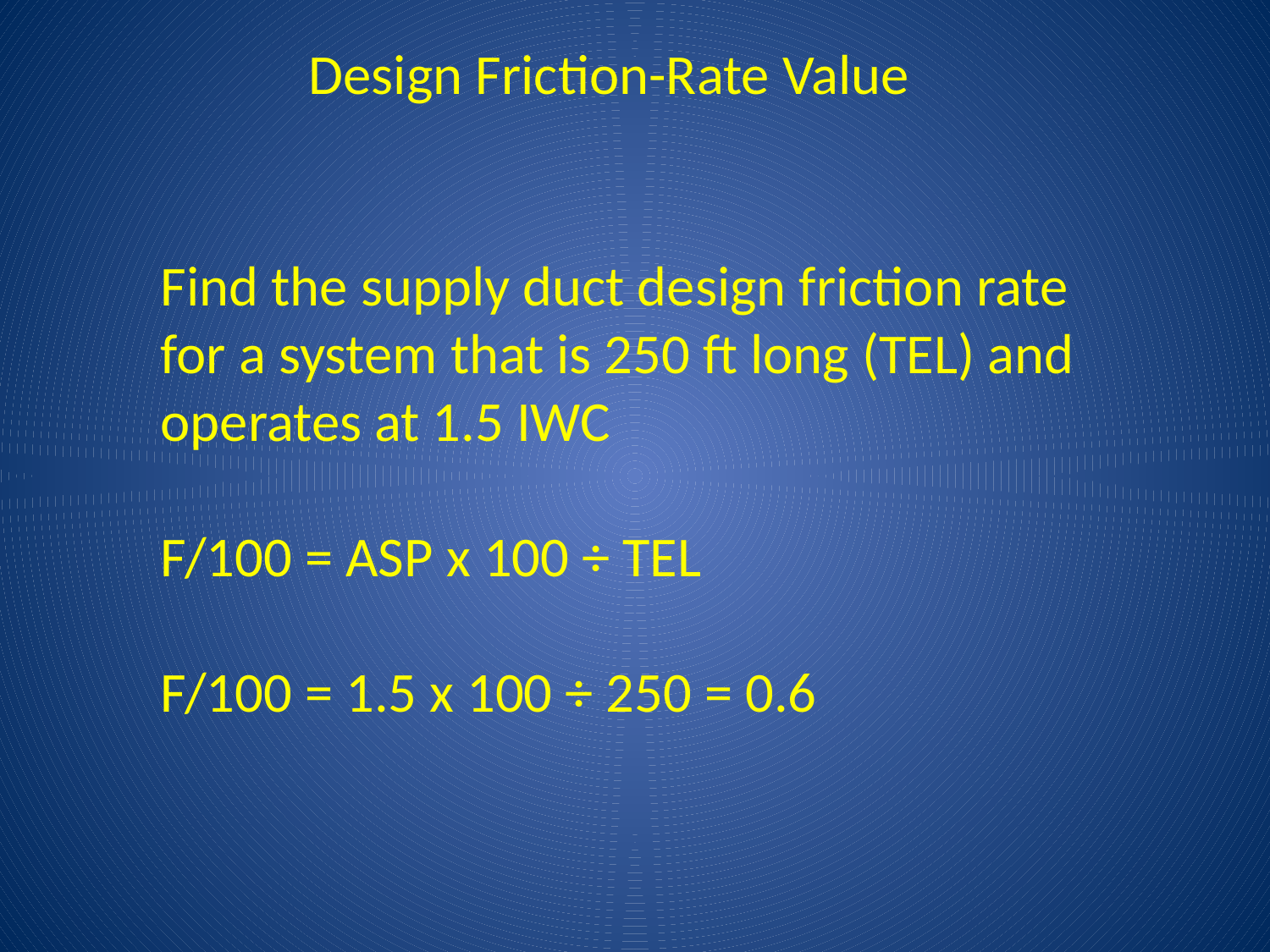

Design Friction-Rate Value
Find the supply duct design friction rate for a system that is 250 ft long (TEL) and operates at 1.5 IWC

F/100 = ASP x 100 ÷ TEL

F/100 = 1.5 x 100 ÷ 250 = 0.6